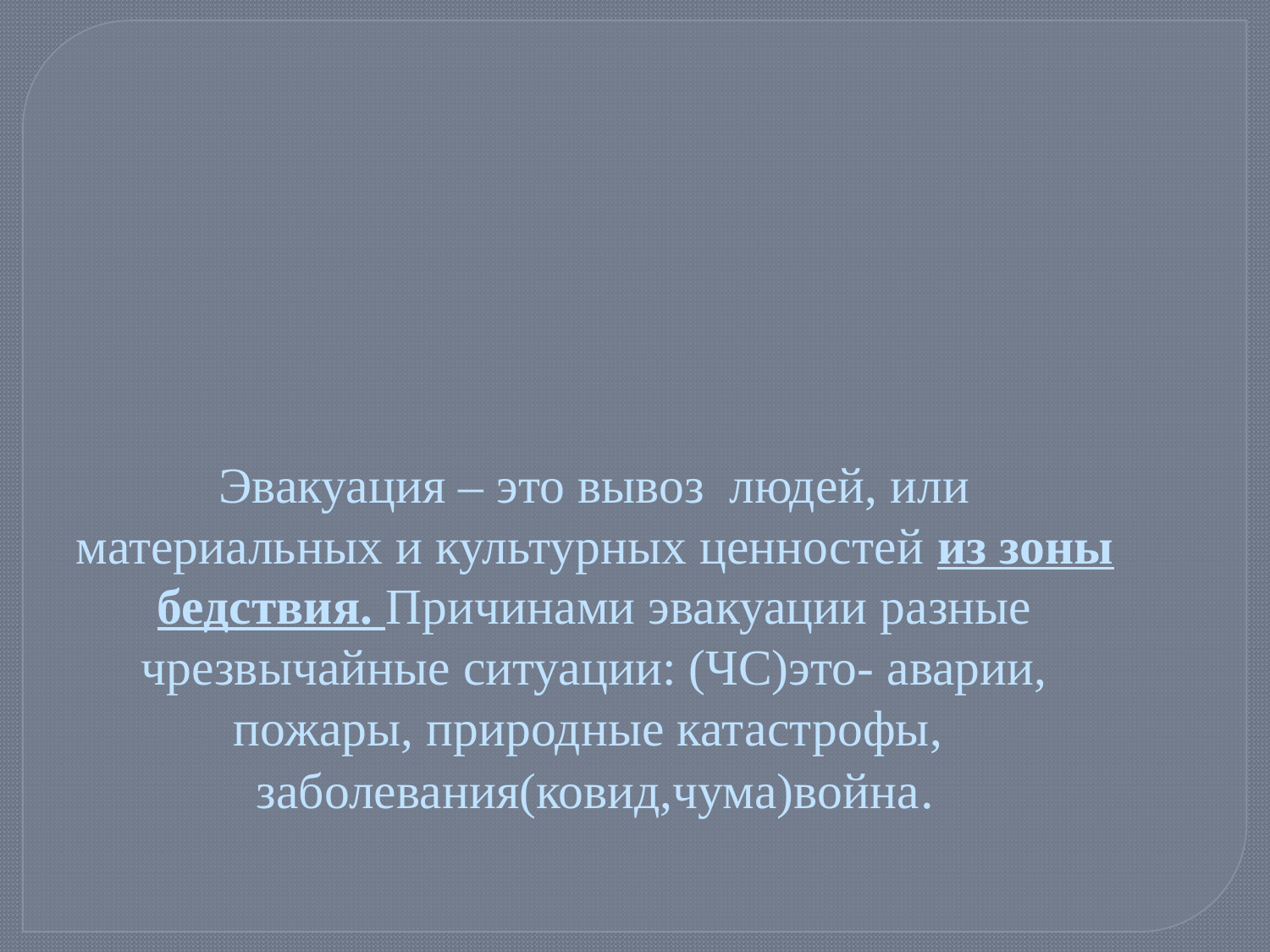

Эвакуация – это вывоз  людей, или материальных и культурных ценностей из зоны бедствия. Причинами эвакуации разные чрезвычайные ситуации: (ЧС)это- аварии, пожары, природные катастрофы,  заболевания(ковид,чума)война.